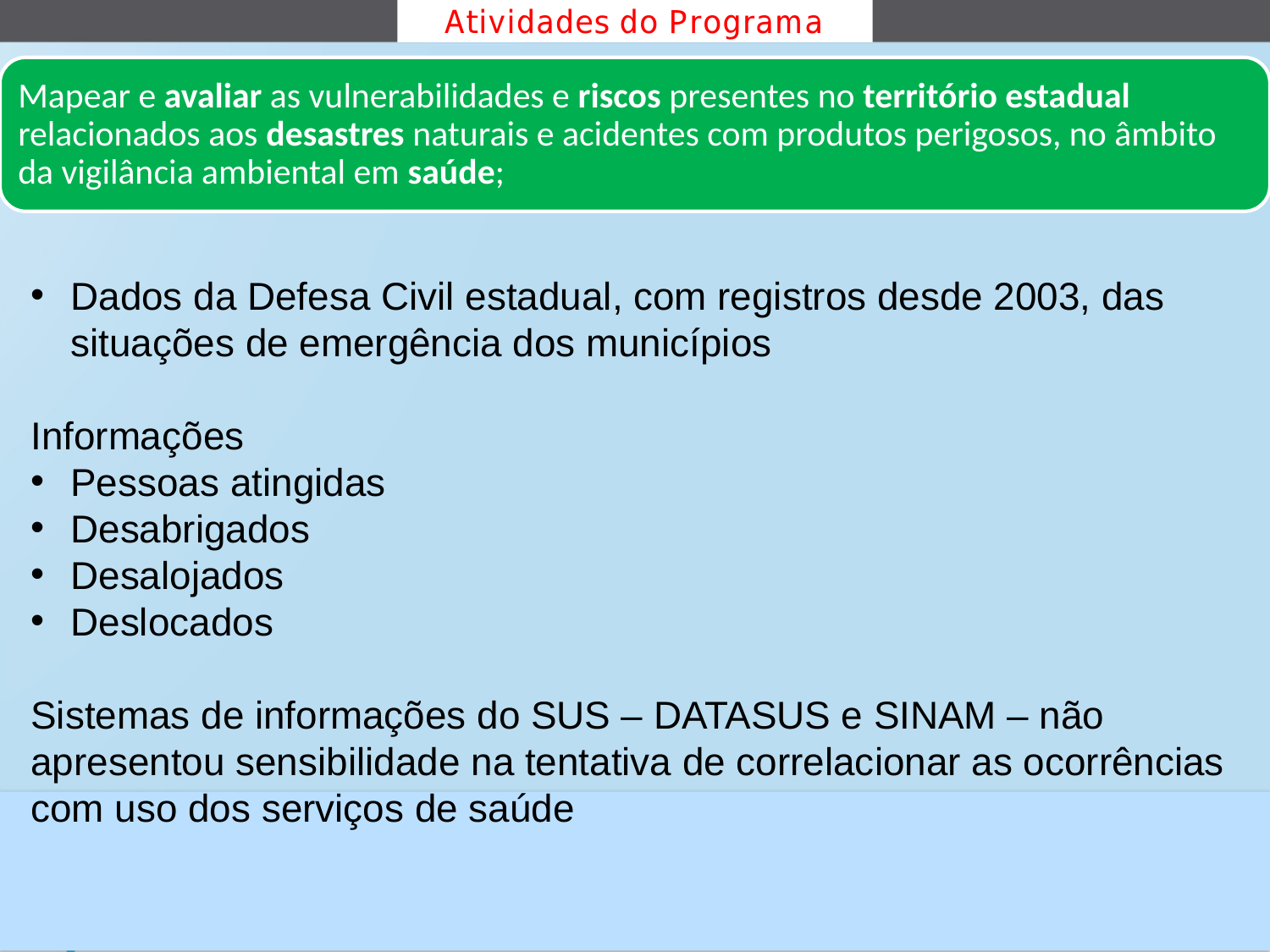

Atividades do Programa
Mapear e avaliar as vulnerabilidades e riscos presentes no território estadual relacionados aos desastres naturais e acidentes com produtos perigosos, no âmbito da vigilância ambiental em saúde;

Dados da Defesa Civil estadual, com registros desde 2003, das situações de emergência dos municípios

Informações
Pessoas atingidas
Desabrigados
Desalojados
Deslocados

Sistemas de informações do SUS – DATASUS e SINAM – não apresentou sensibilidade na tentativa de correlacionar as ocorrências com uso dos serviços de saúde